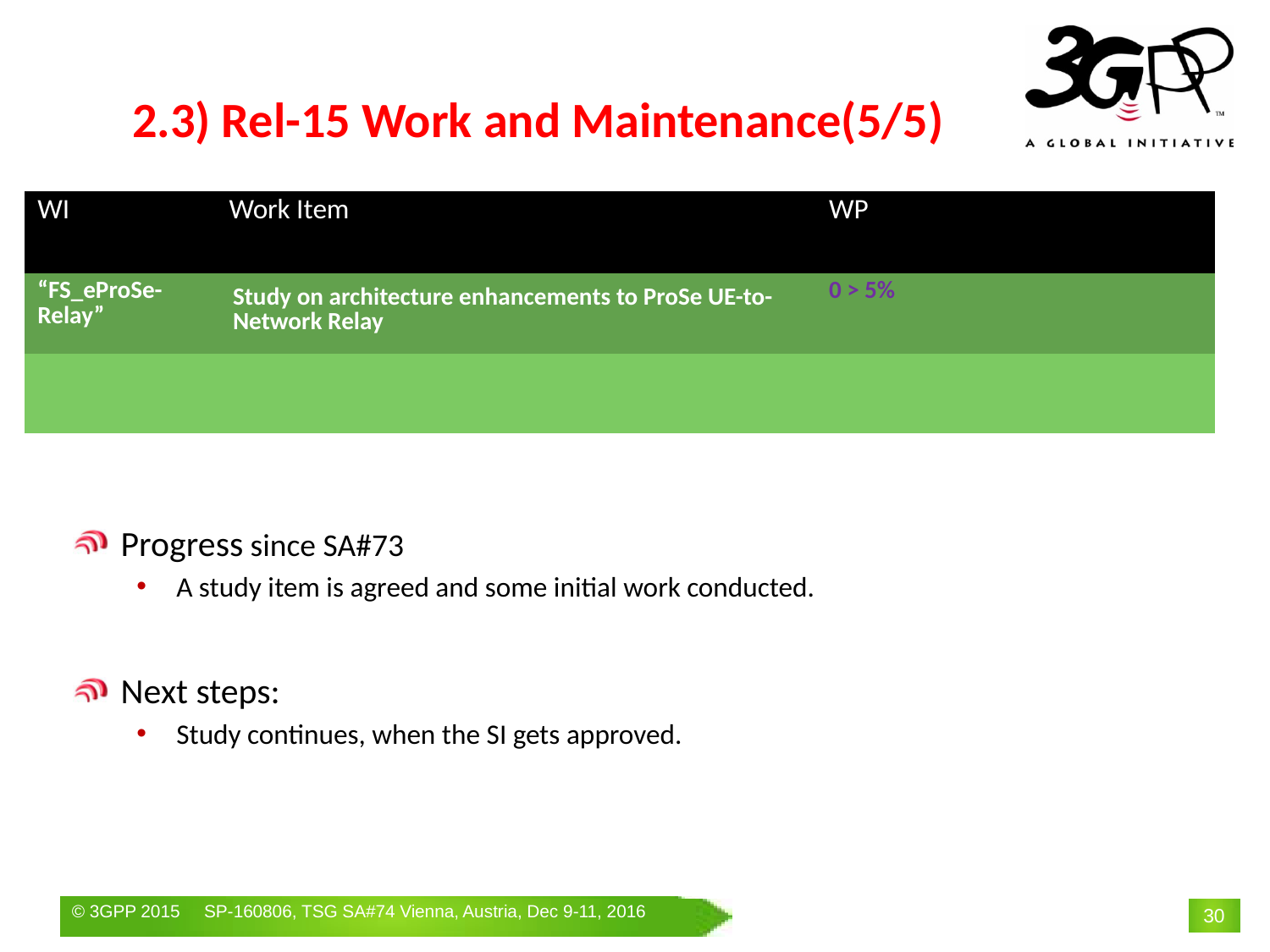

# 2.3) Rel-15 Work and Maintenance(5/5)
| WI | Work Item | WP |  |  |
| --- | --- | --- | --- | --- |
| “FS\_eProSe-Relay” | Study on architecture enhancements to ProSe UE-to-Network Relay | 0 > 5% |  |  |
|  |  |  |  |  |
Progress since SA#73
A study item is agreed and some initial work conducted.

Next steps:
Study continues, when the SI gets approved.